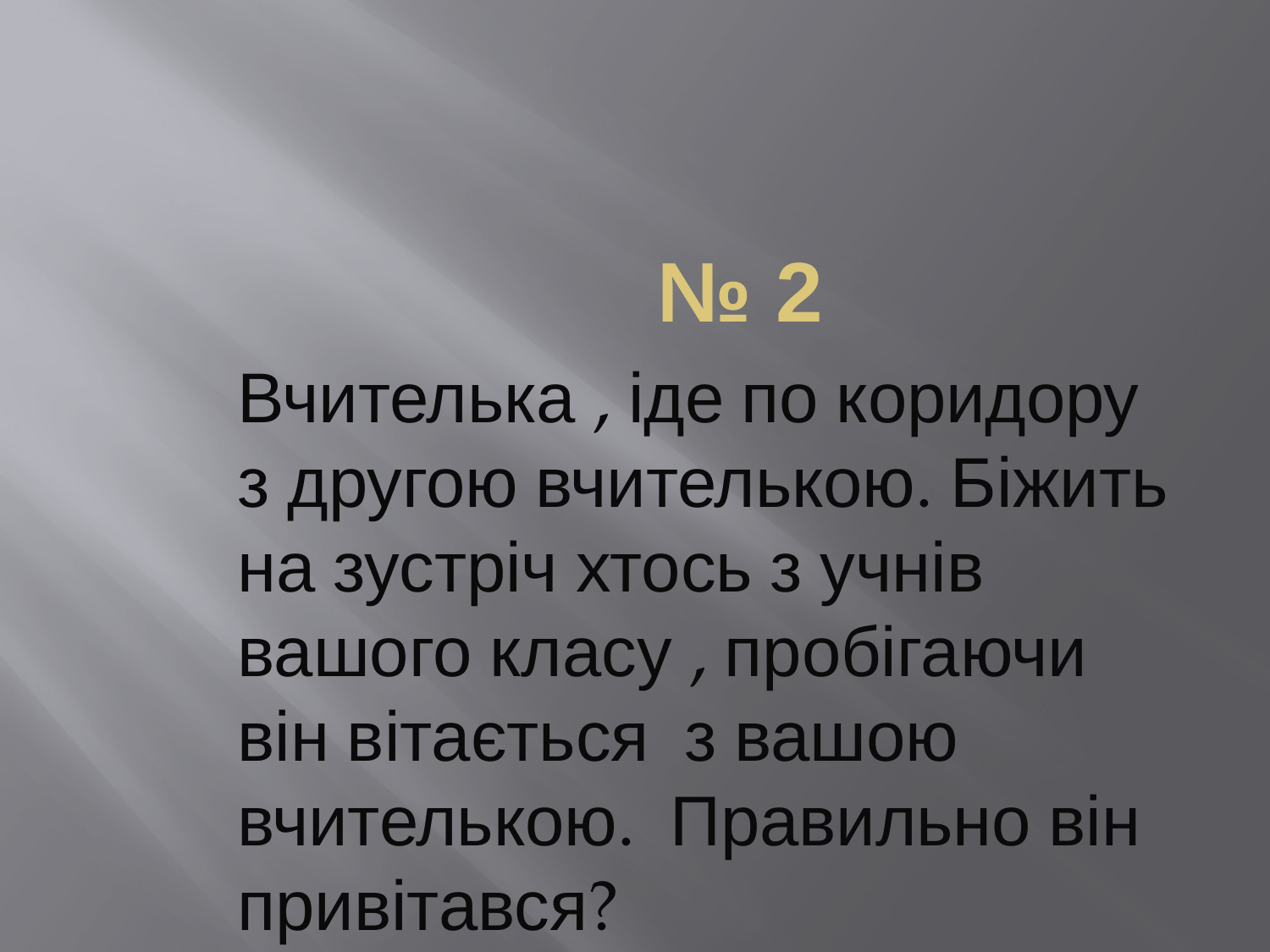

# № 2
Вчителька , іде по коридору з другою вчителькою. Біжить  на зустріч хтось з учнів вашого класу , пробігаючи він вітається  з вашою вчителькою.  Правильно він привітався?